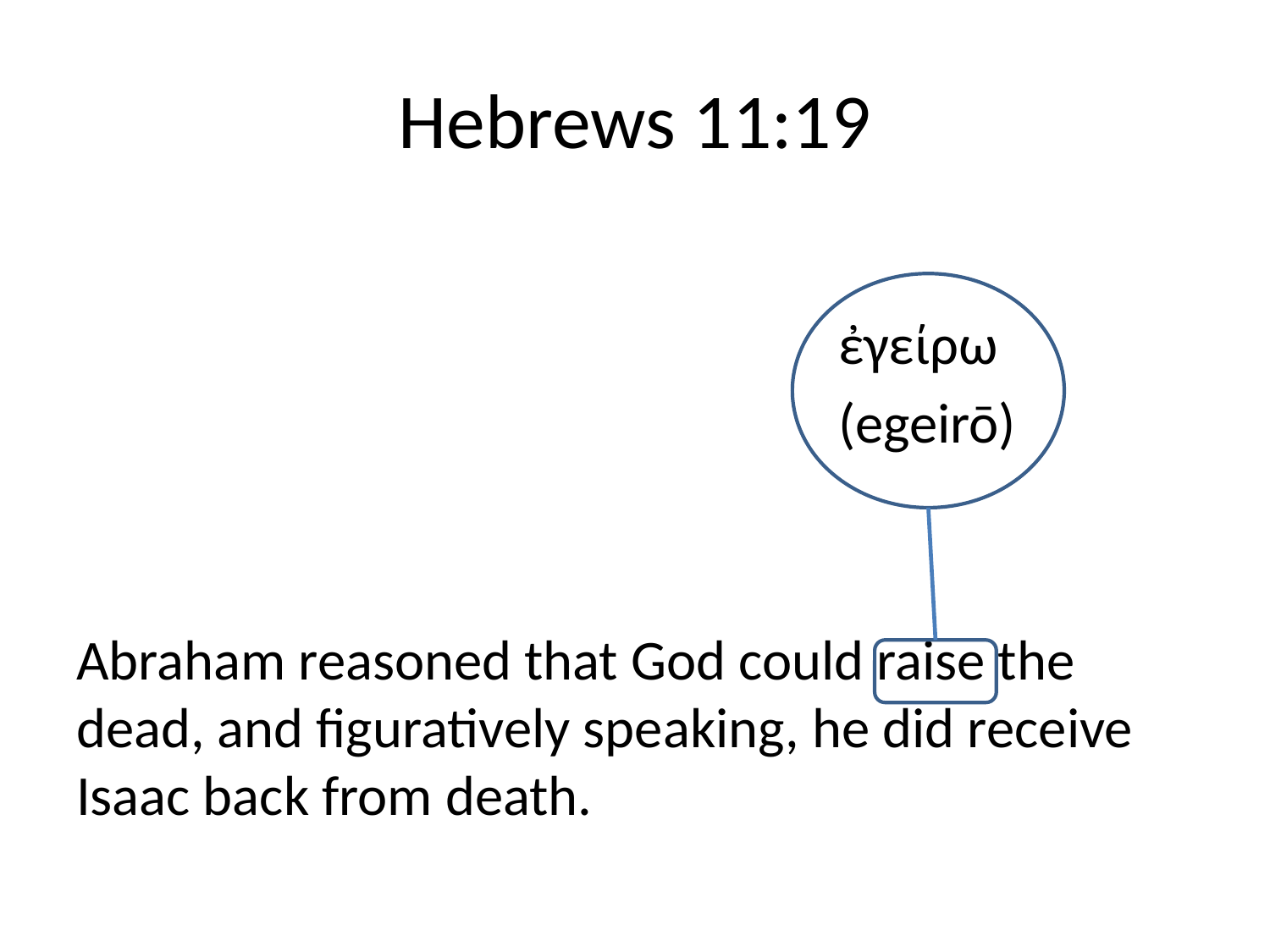

# Hebrews 11:19

						ἐγείρω
						(egeirō)

Abraham reasoned that God could raise the dead, and figuratively speaking, he did receive Isaac back from death.